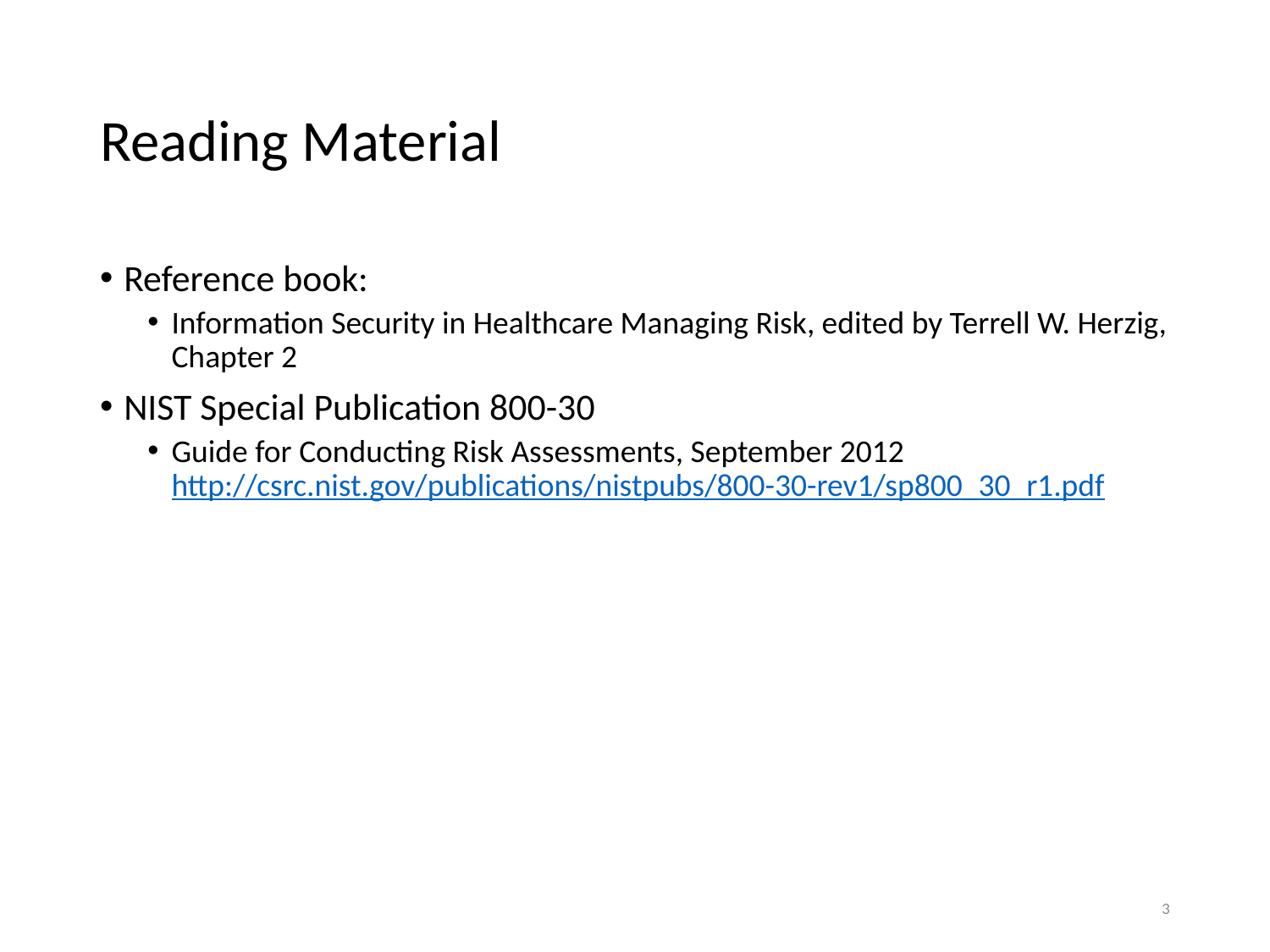

# Reading Material
Reference book:
Information Security in Healthcare Managing Risk, edited by Terrell W. Herzig, Chapter 2
NIST Special Publication 800-30
Guide for Conducting Risk Assessments, September 2012 http://csrc.nist.gov/publications/nistpubs/800-30-rev1/sp800_30_r1.pdf

3